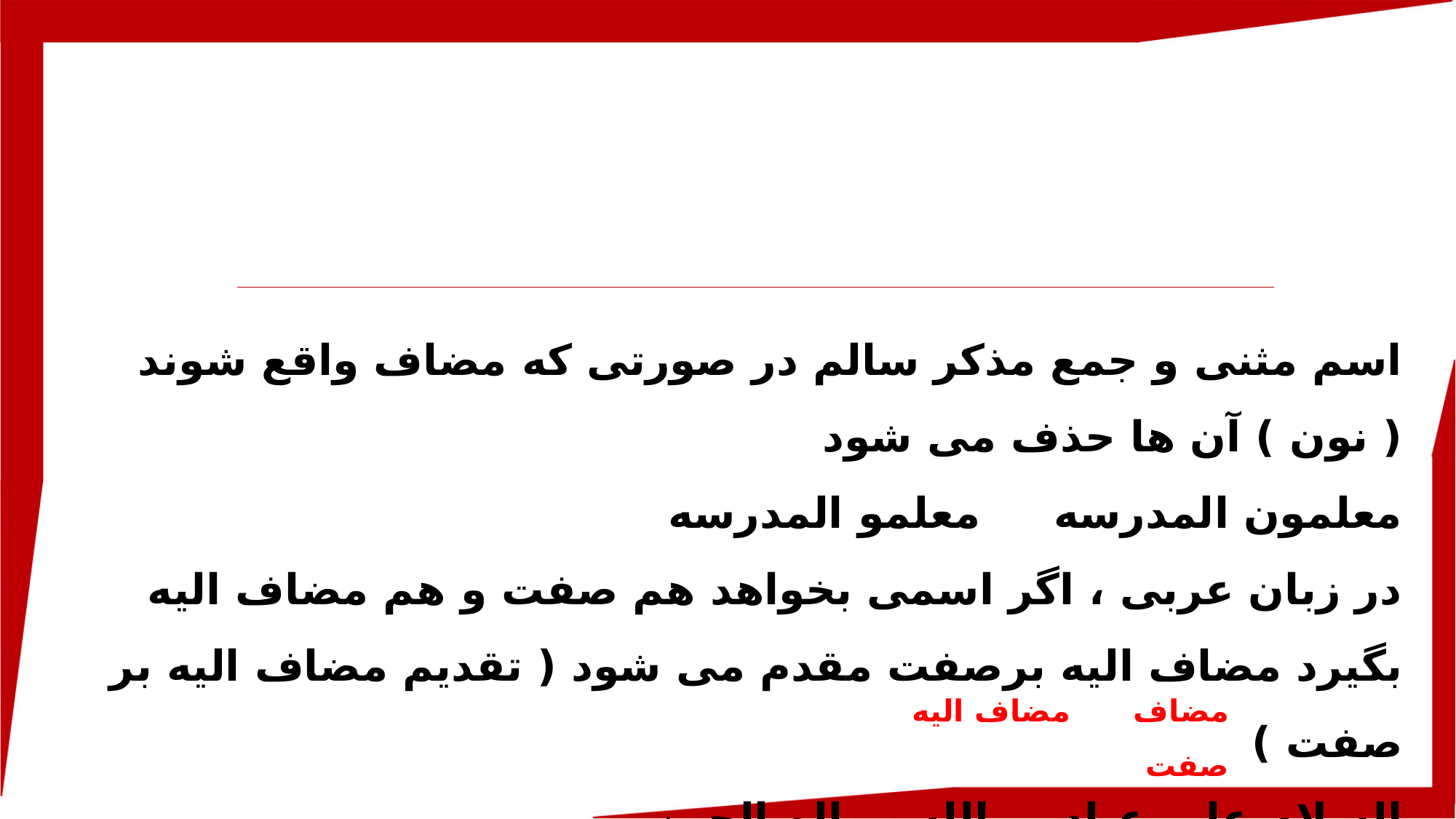

اسم مثنی و جمع مذکر سالم در صورتی که مضاف واقع شوند  ( نون ) آن ها حذف می شود
معلمون المدرسه     معلمو المدرسه
در زبان عربی ، اگر اسمی بخواهد هم صفت و هم مضاف الیه بگیرد مضاف الیه برصفت مقدم می شود ( تقدیم مضاف الیه بر صفت )
السلام علی عباد     الله     الصالحین
مضاف      مضاف الیه         صفت